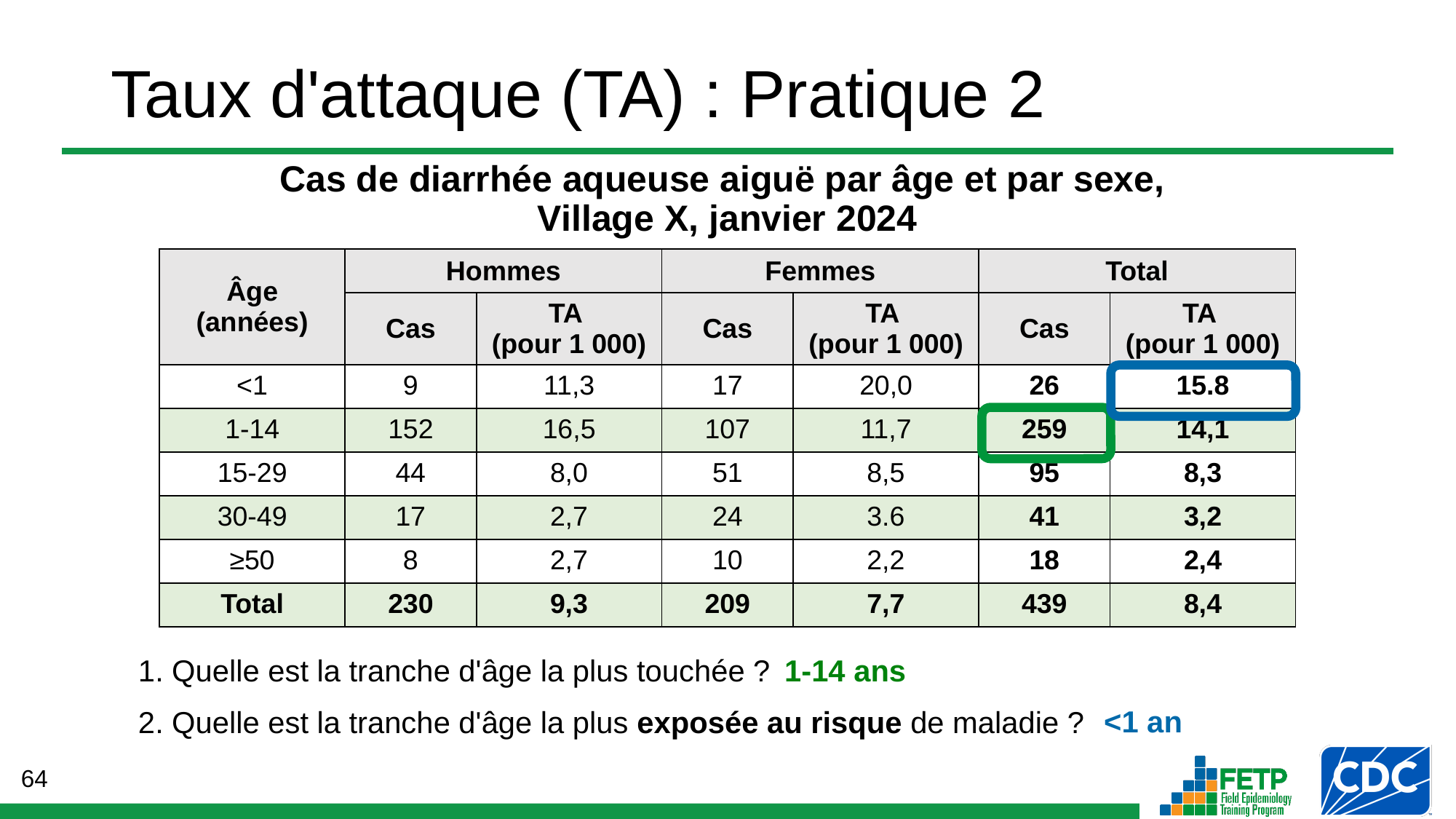

# Taux d'attaque (TA) : Pratique 2
Cas de diarrhée aqueuse aiguë par âge et par sexe,
Village X, janvier 2024

| Âge (années) | Hommes |  | Femmes |  | Total |  |
| --- | --- | --- | --- | --- | --- | --- |
|  | Cas | TA (pour 1 000) | Cas | TA (pour 1 000) | Cas | TA (pour 1 000) |
| <1 | 9 | 11,3 | 17 | 20,0 | 26 | 15.8 |
| 1-14 | 152 | 16,5 | 107 | 11,7 | 259 | 14,1 |
| 15-29 | 44 | 8,0 | 51 | 8,5 | 95 | 8,3 |
| 30-49 | 17 | 2,7 | 24 | 3.6 | 41 | 3,2 |
| ≥50 | 8 | 2,7 | 10 | 2,2 | 18 | 2,4 |
| Total | 230 | 9,3 | 209 | 7,7 | 439 | 8,4 |

1. Quelle est la tranche d'âge la plus touchée ?
2. Quelle est la tranche d'âge la plus exposée au risque de maladie ?
1-14 ans
<1 an